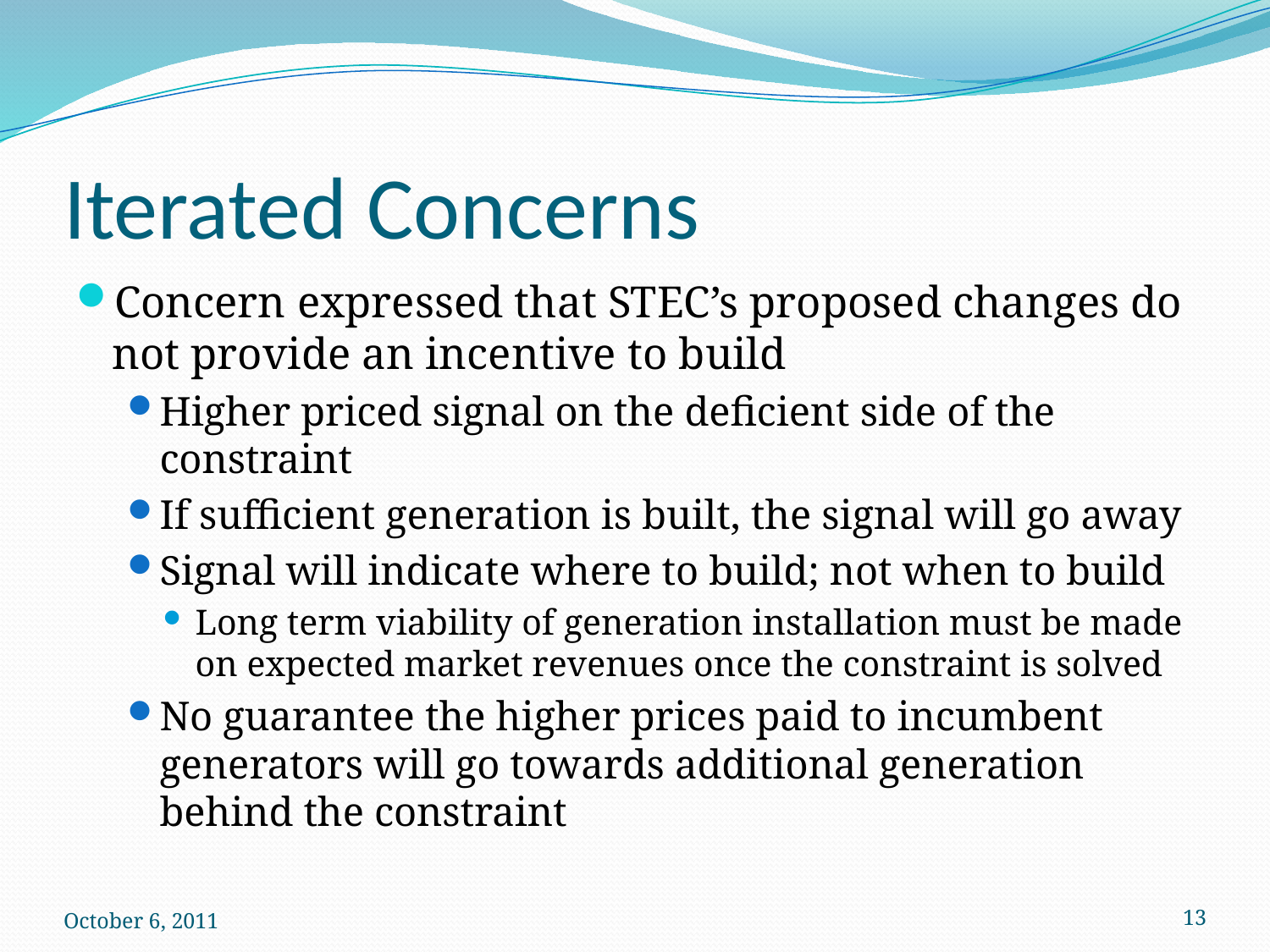

# Iterated Concerns
Concern expressed that STEC’s proposed changes do not provide an incentive to build
Higher priced signal on the deficient side of the constraint
If sufficient generation is built, the signal will go away
Signal will indicate where to build; not when to build
Long term viability of generation installation must be made on expected market revenues once the constraint is solved
No guarantee the higher prices paid to incumbent generators will go towards additional generation behind the constraint
October 6, 2011
13